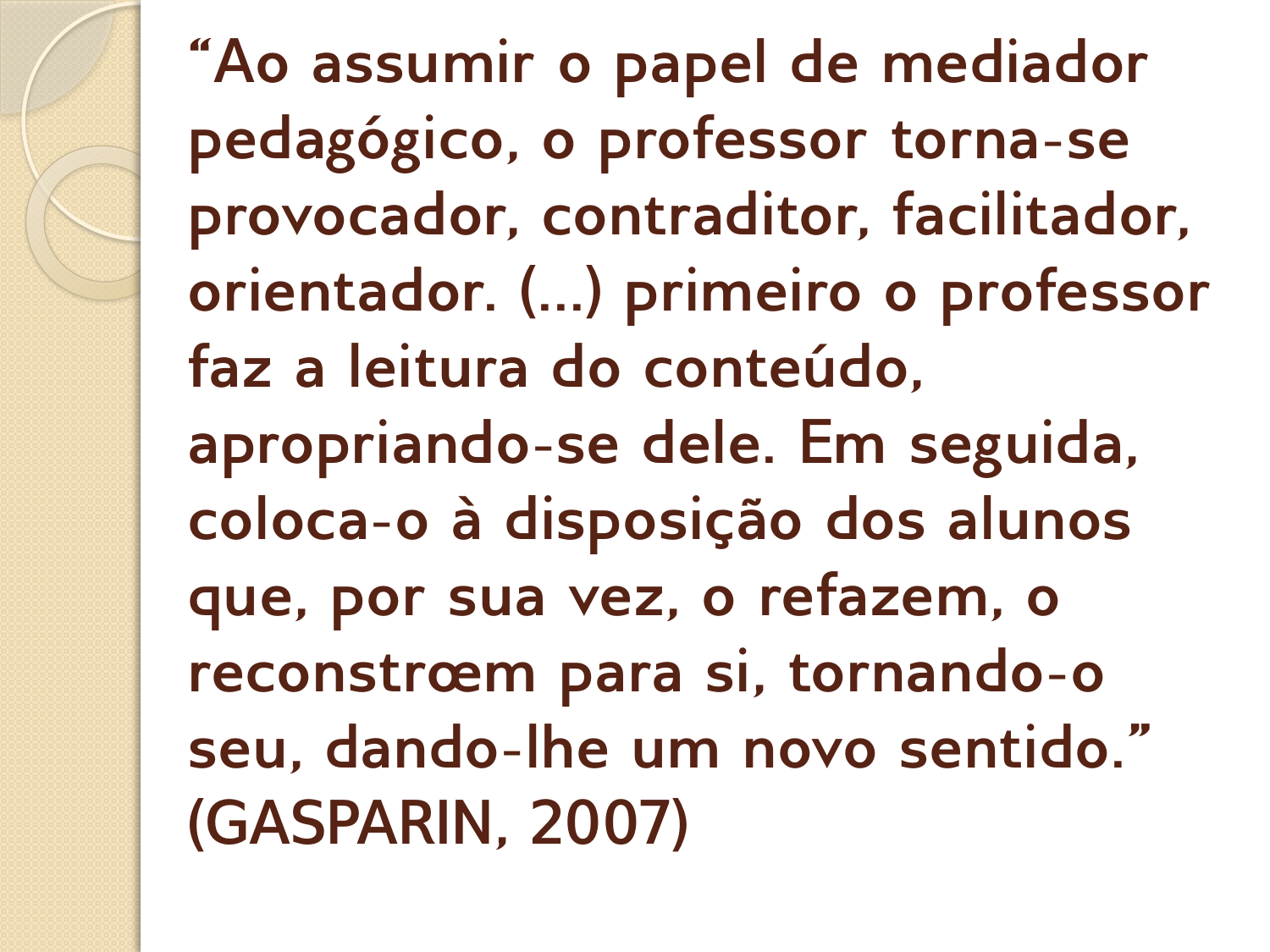

# “Ao assumir o papel de mediador pedagógico, o professor torna-se provocador, contraditor, facilitador, orientador. (...) primeiro o professor faz a leitura do conteúdo, apropriando-se dele. Em seguida, coloca-o à disposição dos alunos que, por sua vez, o refazem, o reconstroem para si, tornando-o seu, dando-lhe um novo sentido.”    (GASPARIN, 2007)